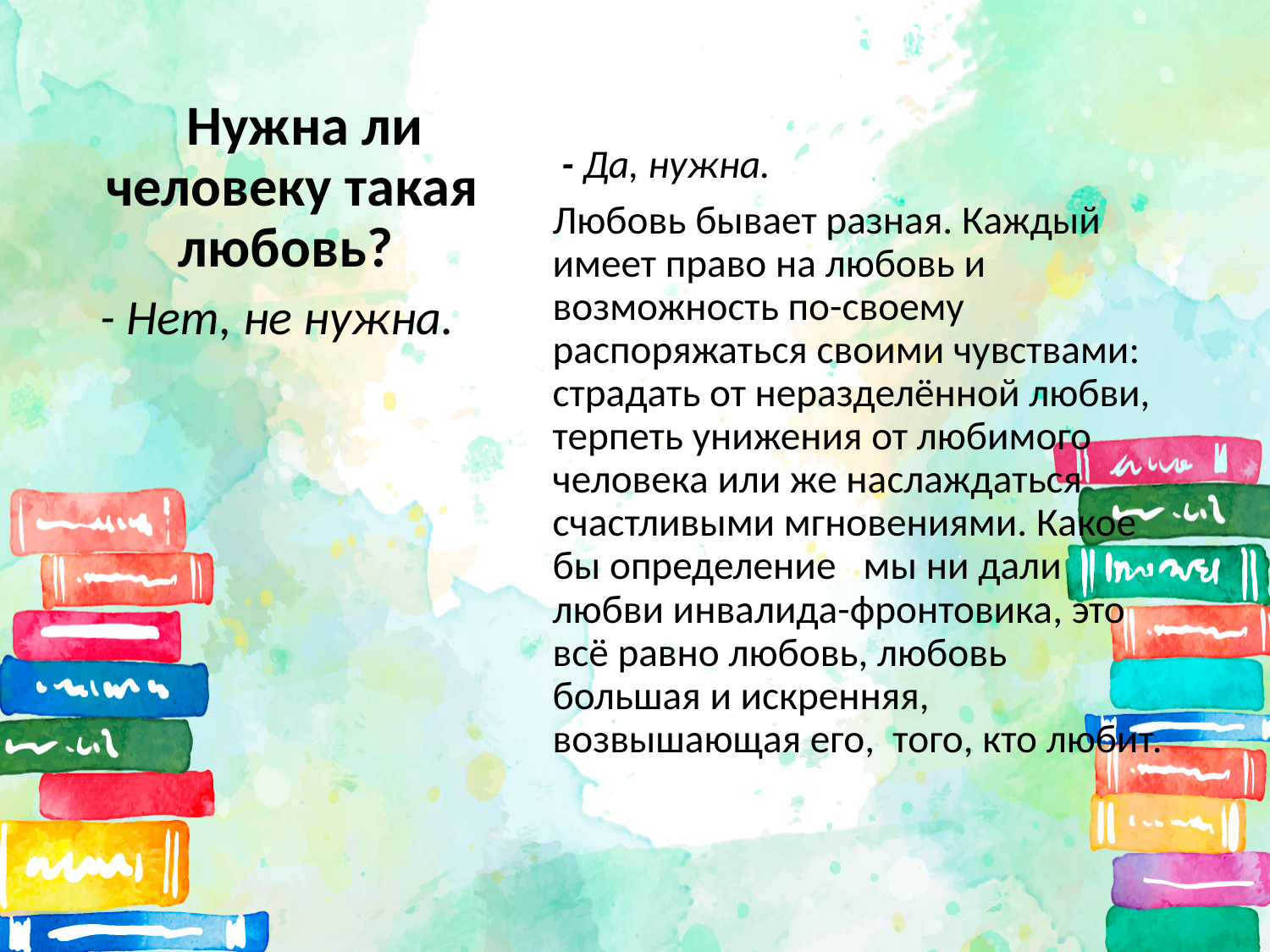

# Нужна ли человеку такая любовь?
 - Да, нужна.
Любовь бывает разная. Каждый имеет право на любовь и возможность по-своему распоряжаться своими чувствами: страдать от неразделённой любви, терпеть унижения от любимого человека или же наслаждаться счастливыми мгновениями. Какое бы определение   мы ни дали    любви инвалида-фронтовика, это всё равно любовь, любовь  большая и искренняя, возвышающая его,  того, кто любит.

- Нет, не нужна.